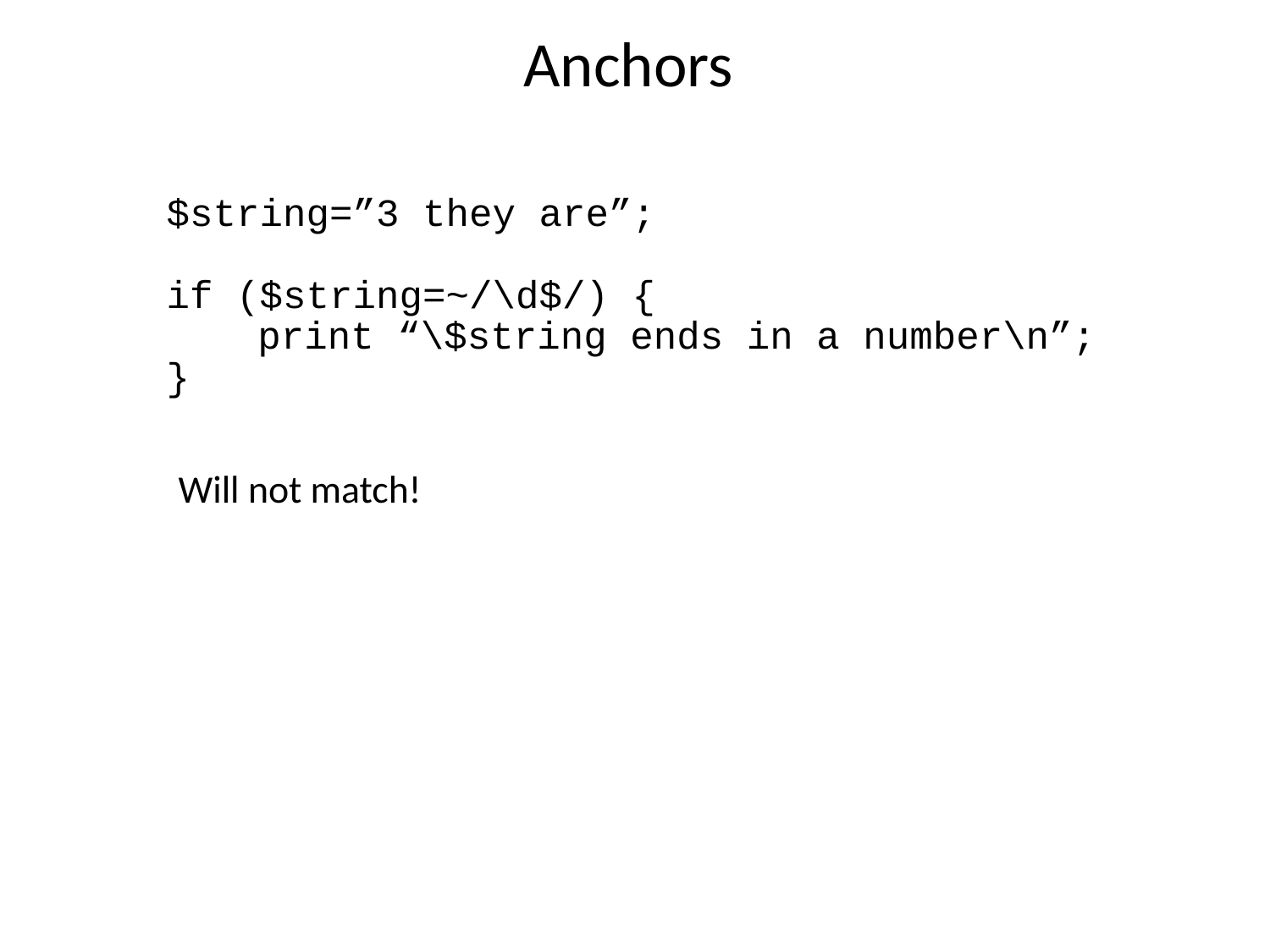

Anchors
$string=”3 they are”;

if ($string=~/\d$/) {
	print “\$string ends in a number\n”;
}
Will not match!